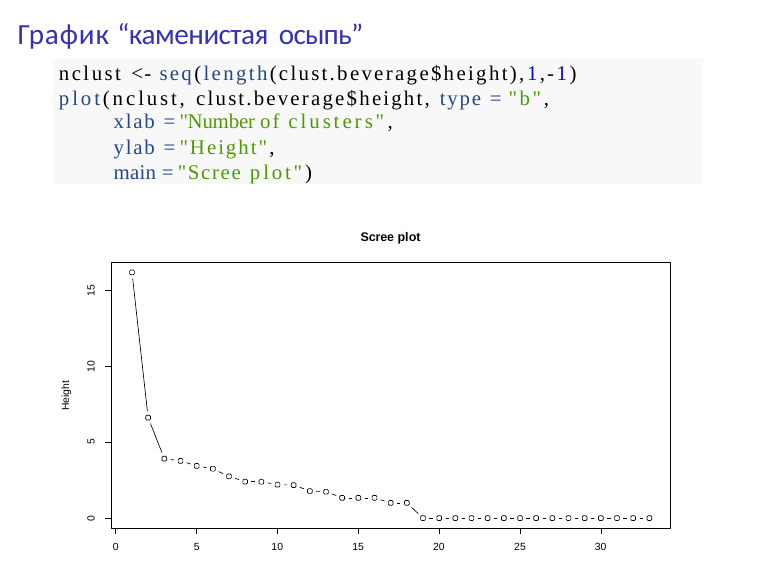

# График “каменистая осыпь”
nclust <- seq(length(clust.beverage$height),1,-1)  plot(nclust, clust.beverage$height, type = "b",
xlab = "Number of clusters",
ylab = "Height",  main = "Scree plot")
Scree plot

15

10

Height

5

0

0
5
10
15
20
25
30